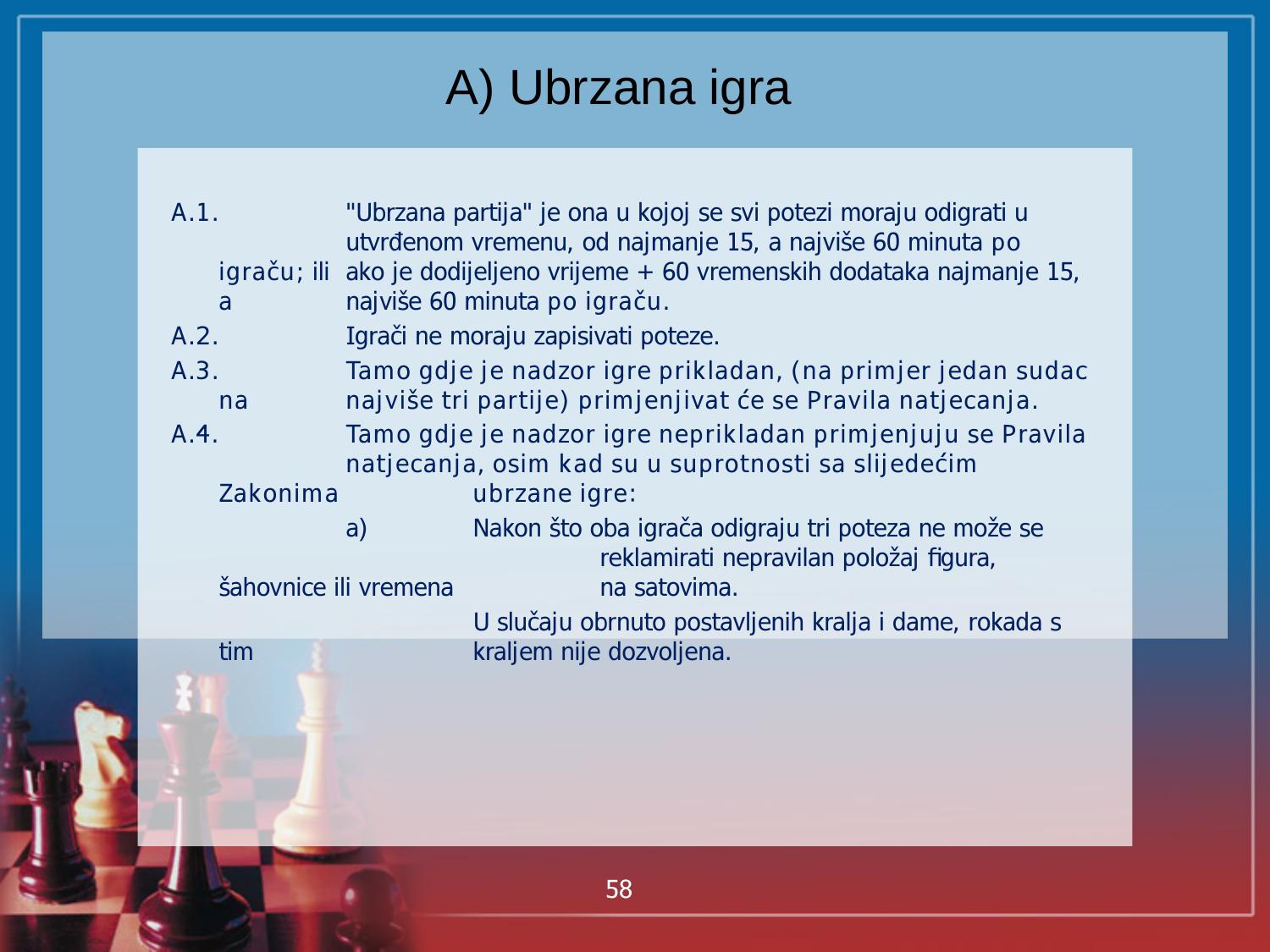

# A) Ubrzana igra
A.1.	"Ubrzana partija" je ona u kojoj se svi potezi moraju odigrati u 	utvrđenom vremenu, od najmanje 15, a najviše 60 minuta po igraču; ili 	ako je dodijeljeno vrijeme + 60 vremenskih dodataka najmanje 15, a 	najviše 60 minuta po igraču.
A.2.	Igrači ne moraju zapisivati poteze.
A.3.	Tamo gdje je nadzor igre prikladan, (na primjer jedan sudac na 	najviše tri partije) primjenjivat će se Pravila natjecanja.
A.4.	Tamo gdje je nadzor igre neprikladan primjenjuju se Pravila 	natjecanja, osim kad su u suprotnosti sa slijedećim Zakonima 	ubrzane igre:
		a)	Nakon što oba igrača odigraju tri poteza ne može se 			reklamirati nepravilan položaj figura, šahovnice ili vremena 		na satovima.
			U slučaju obrnuto postavljenih kralja i dame, rokada s tim 		kraljem nije dozvoljena.
58